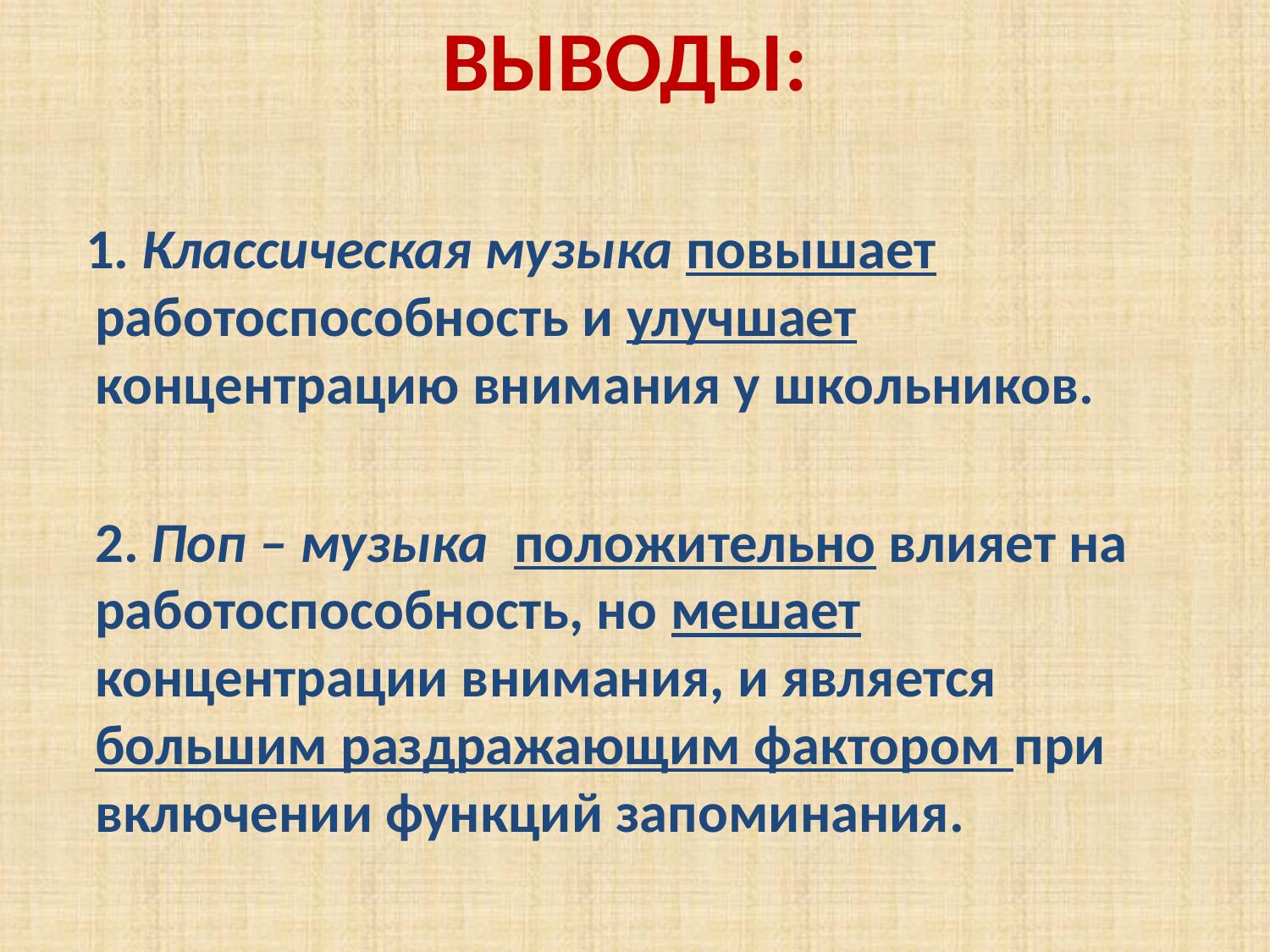

ВЫВОДЫ:
   1. Классическая музыка повышает работоспособность и улучшает концентрацию внимания у школьников.

	2. Поп – музыка  положительно влияет на работоспособность, но мешает концентрации внимания, и является большим раздражающим фактором при включении функций запоминания.